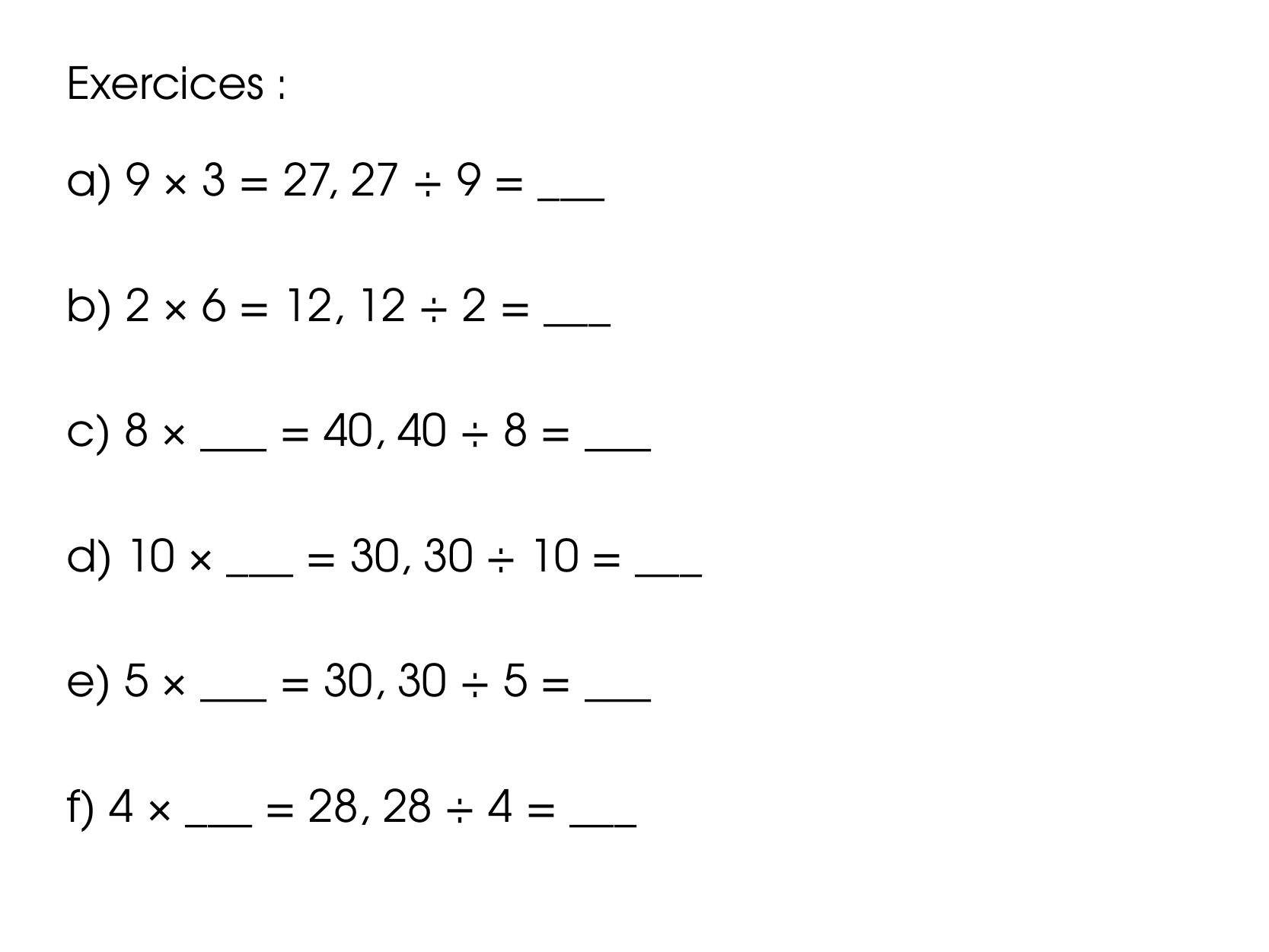

Exercices :
a) 9 × 3 = 27, 27 ÷ 9 = ___
b) 2 × 6 = 12, 12 ÷ 2 = ___
c) 8 × ___ = 40, 40 ÷ 8 = ___
d) 10 × ___ = 30, 30 ÷ 10 = ___
e) 5 × ___ = 30, 30 ÷ 5 = ___
f) 4 × ___ = 28, 28 ÷ 4 = ___